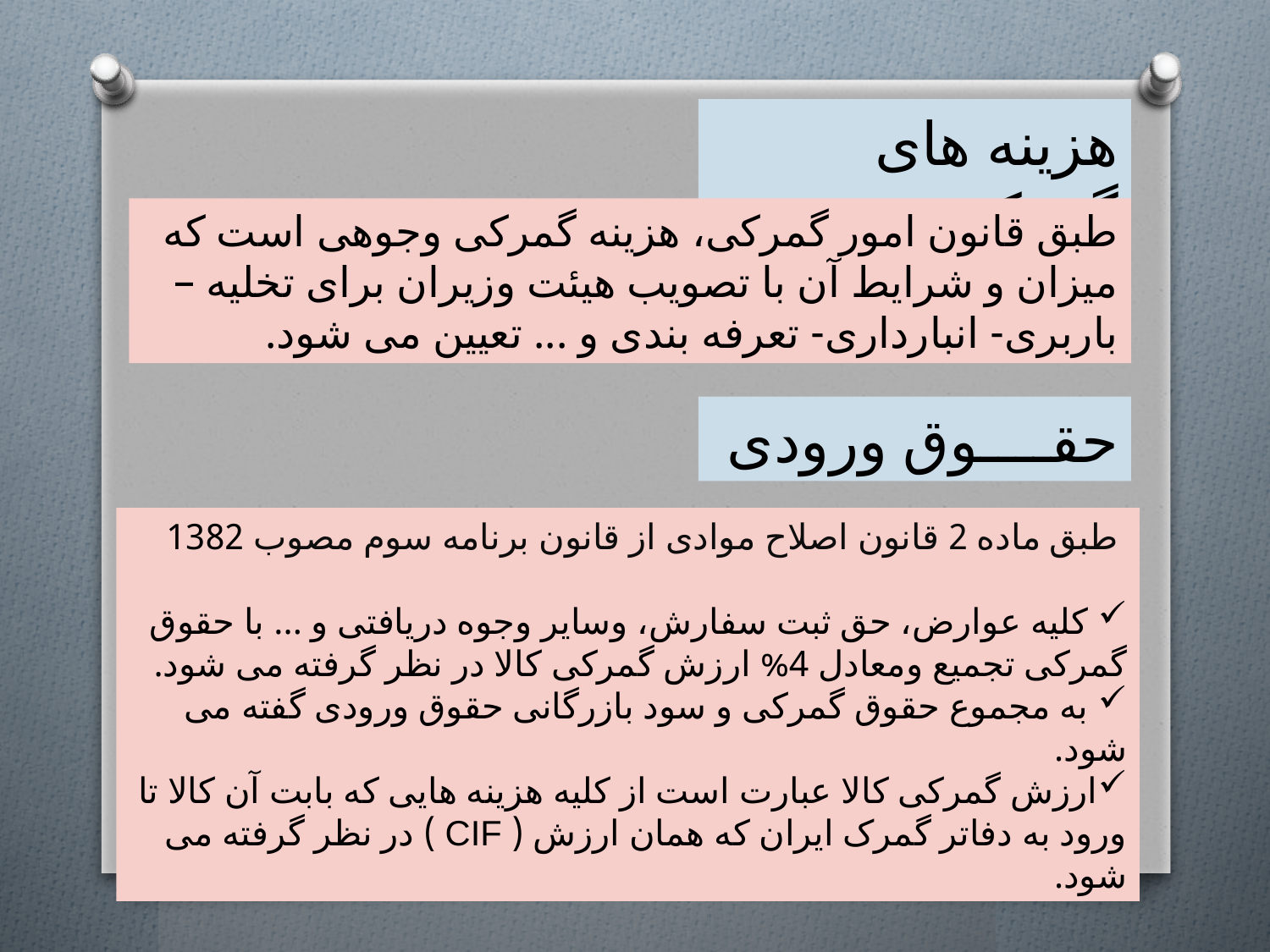

هزینه های گمرکی
طبق قانون امور گمرکی، هزینه گمرکی وجوهی است که میزان و شرایط آن با تصویب هیئت وزیران برای تخلیه – باربری- انبارداری- تعرفه بندی و ... تعیین می شود.
حقــــوق ورودی
 طبق ماده 2 قانون اصلاح موادی از قانون برنامه سوم مصوب 1382

 کلیه عوارض، حق ثبت سفارش، وسایر وجوه دریافتی و ... با حقوق گمرکی تجمیع ومعادل 4% ارزش گمرکی کالا در نظر گرفته می شود.
 به مجموع حقوق گمرکی و سود بازرگانی حقوق ورودی گفته می شود.
ارزش گمرکی کالا عبارت است از کلیه هزینه هایی که بابت آن کالا تا ورود به دفاتر گمرک ایران که همان ارزش ( CIF ) در نظر گرفته می شود.